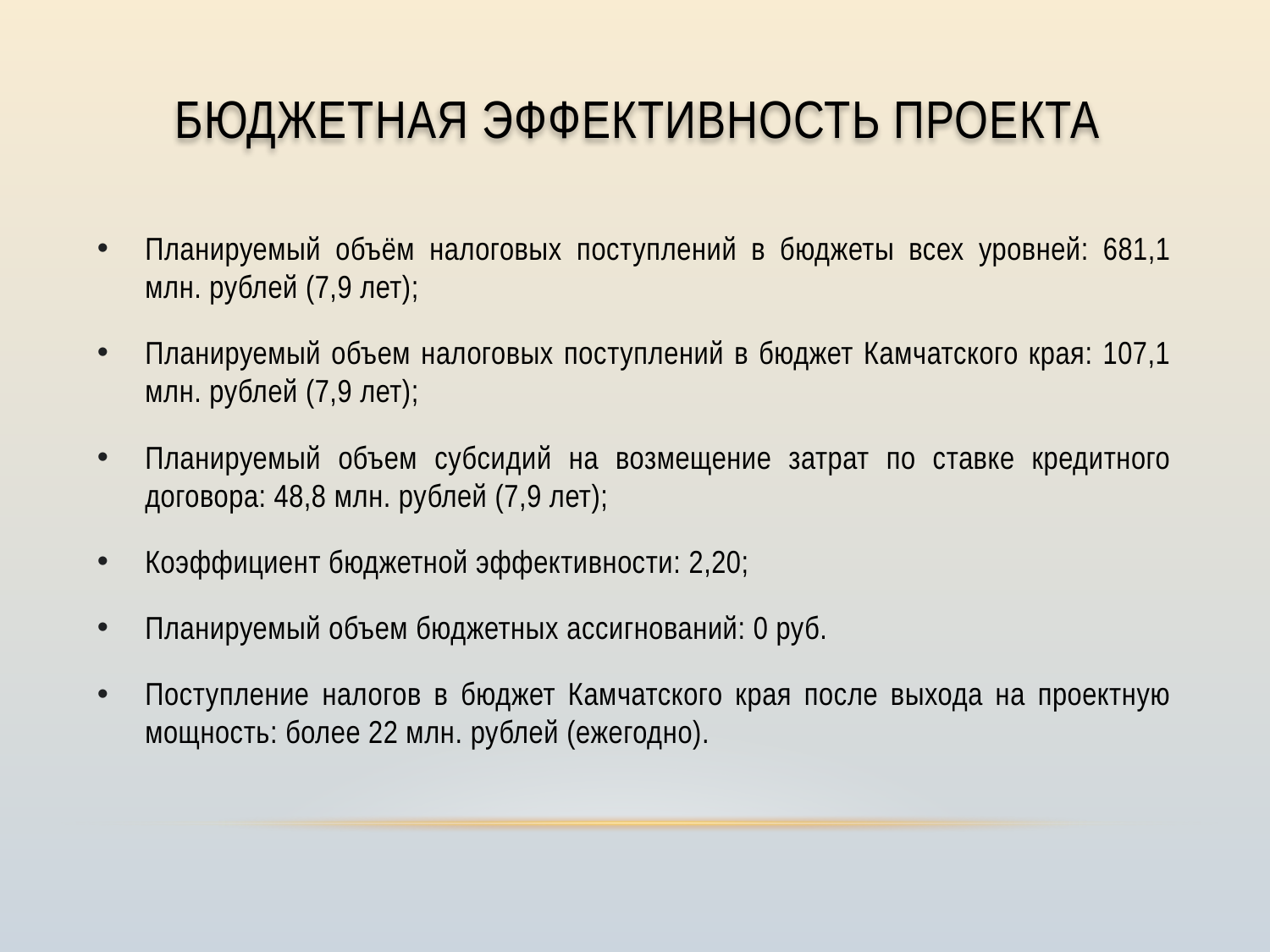

# Бюджетная эффективность проекта
Планируемый объём налоговых поступлений в бюджеты всех уровней: 681,1 млн. рублей (7,9 лет);
Планируемый объем налоговых поступлений в бюджет Камчатского края: 107,1 млн. рублей (7,9 лет);
Планируемый объем субсидий на возмещение затрат по ставке кредитного договора: 48,8 млн. рублей (7,9 лет);
Коэффициент бюджетной эффективности: 2,20;
Планируемый объем бюджетных ассигнований: 0 руб.
Поступление налогов в бюджет Камчатского края после выхода на проектную мощность: более 22 млн. рублей (ежегодно).